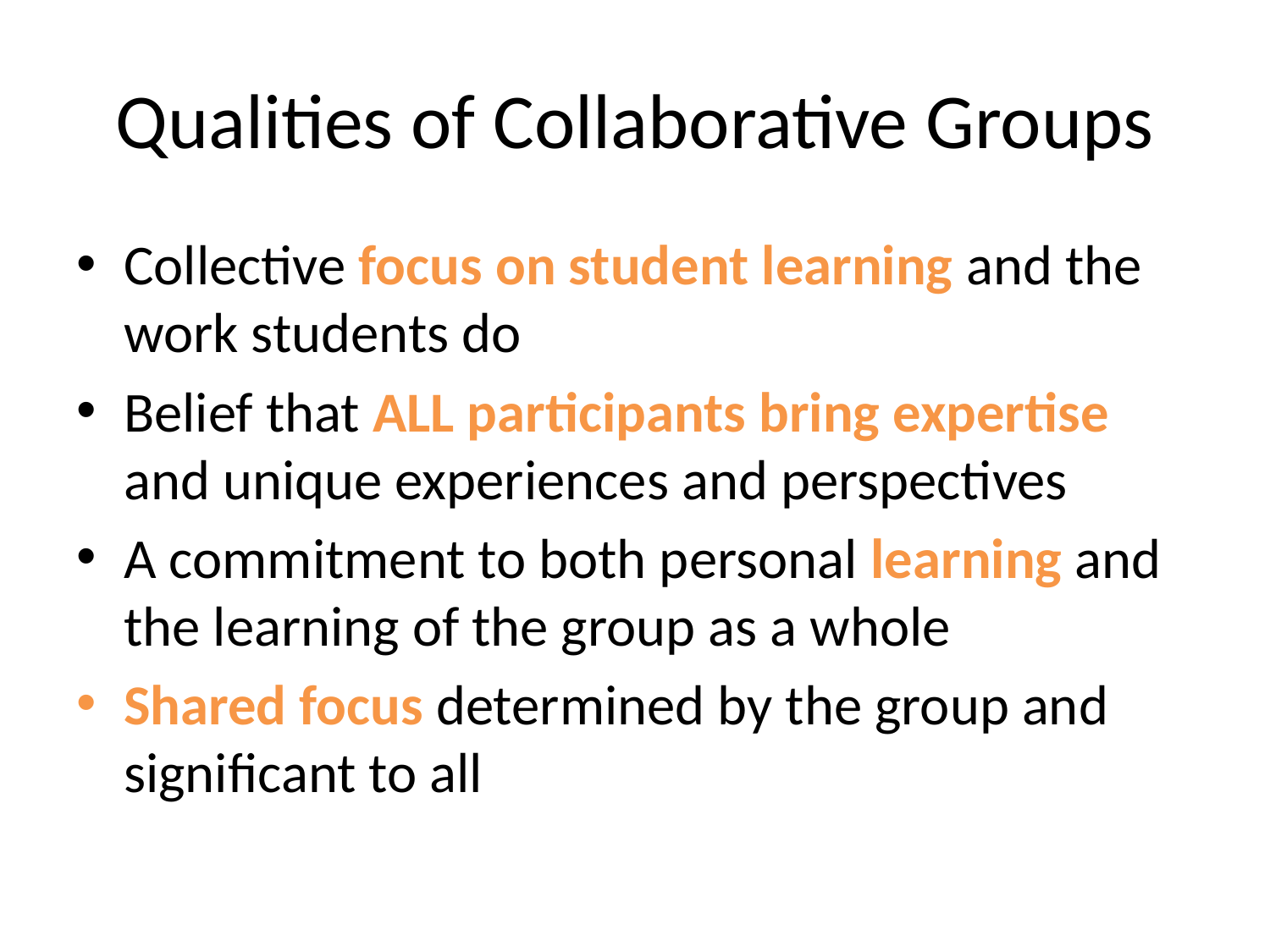

# Qualities of Collaborative Groups
Collective focus on student learning and the work students do
Belief that ALL participants bring expertise and unique experiences and perspectives
A commitment to both personal learning and the learning of the group as a whole
Shared focus determined by the group and significant to all